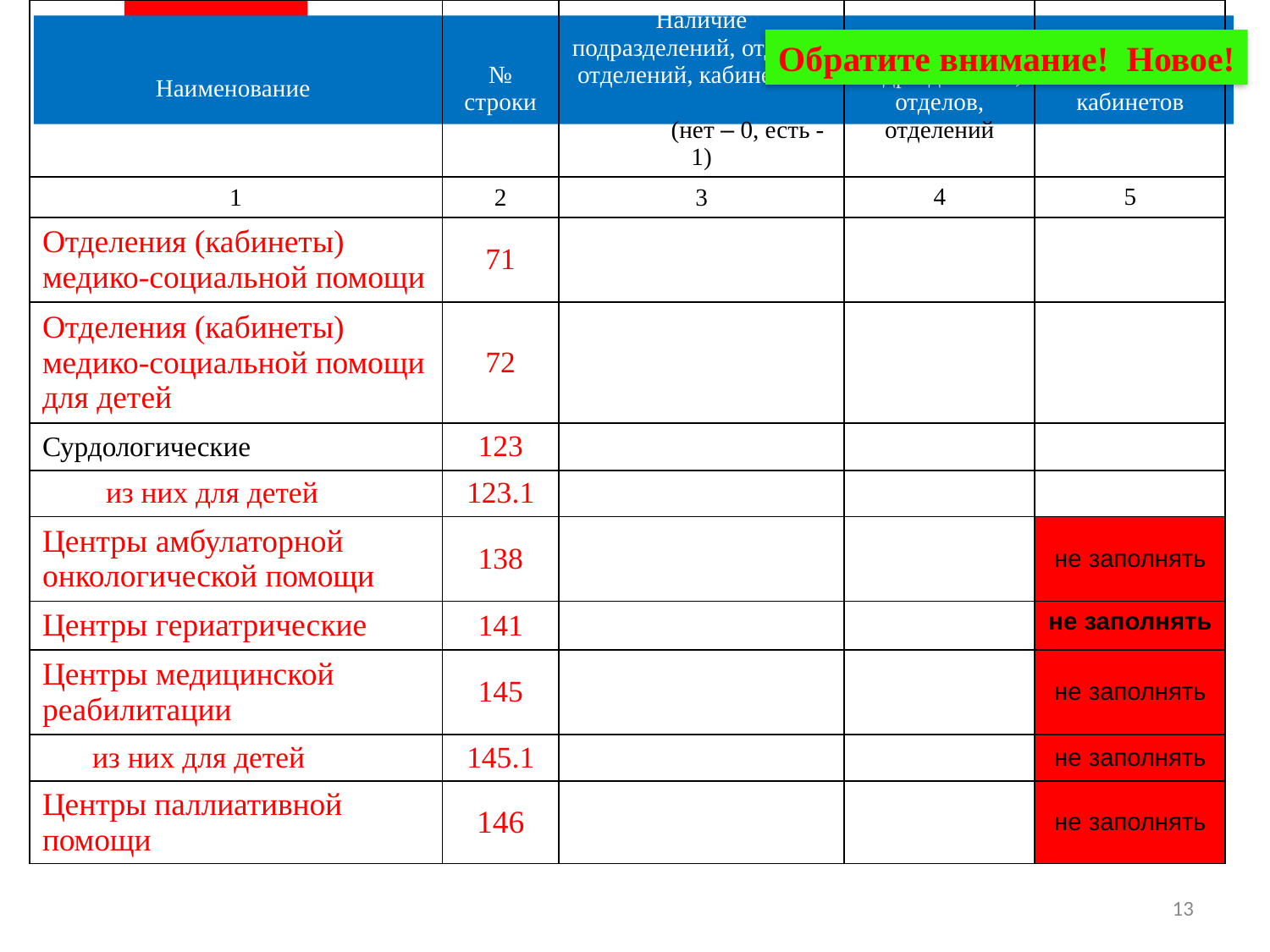

| Наименование | № строки | Наличие подразделений, отделов, отделений, кабинетов (нет – 0, есть - 1) | Число подразделений, отделов, отделений | Число кабинетов |
| --- | --- | --- | --- | --- |
| 1 | 2 | 3 | 4 | 5 |
| Отделения (кабинеты) медико-социальной помощи | 71 |  |  |  |
| Отделения (кабинеты) медико-социальной помощи для детей | 72 |  |  |  |
| Сурдологические | 123 |  |  |  |
| из них для детей | 123.1 |  |  |  |
| Центры амбулаторной онкологической помощи | 138 |  |  | не заполнять |
| Центры гериатрические | 141 |  |  | не заполнять |
| Центры медицинской реабилитации | 145 |  |  | не заполнять |
| из них для детей | 145.1 |  |  | не заполнять |
| Центры паллиативной помощи | 146 |  |  | не заполнять |

Обратите внимание!  Новое!
13